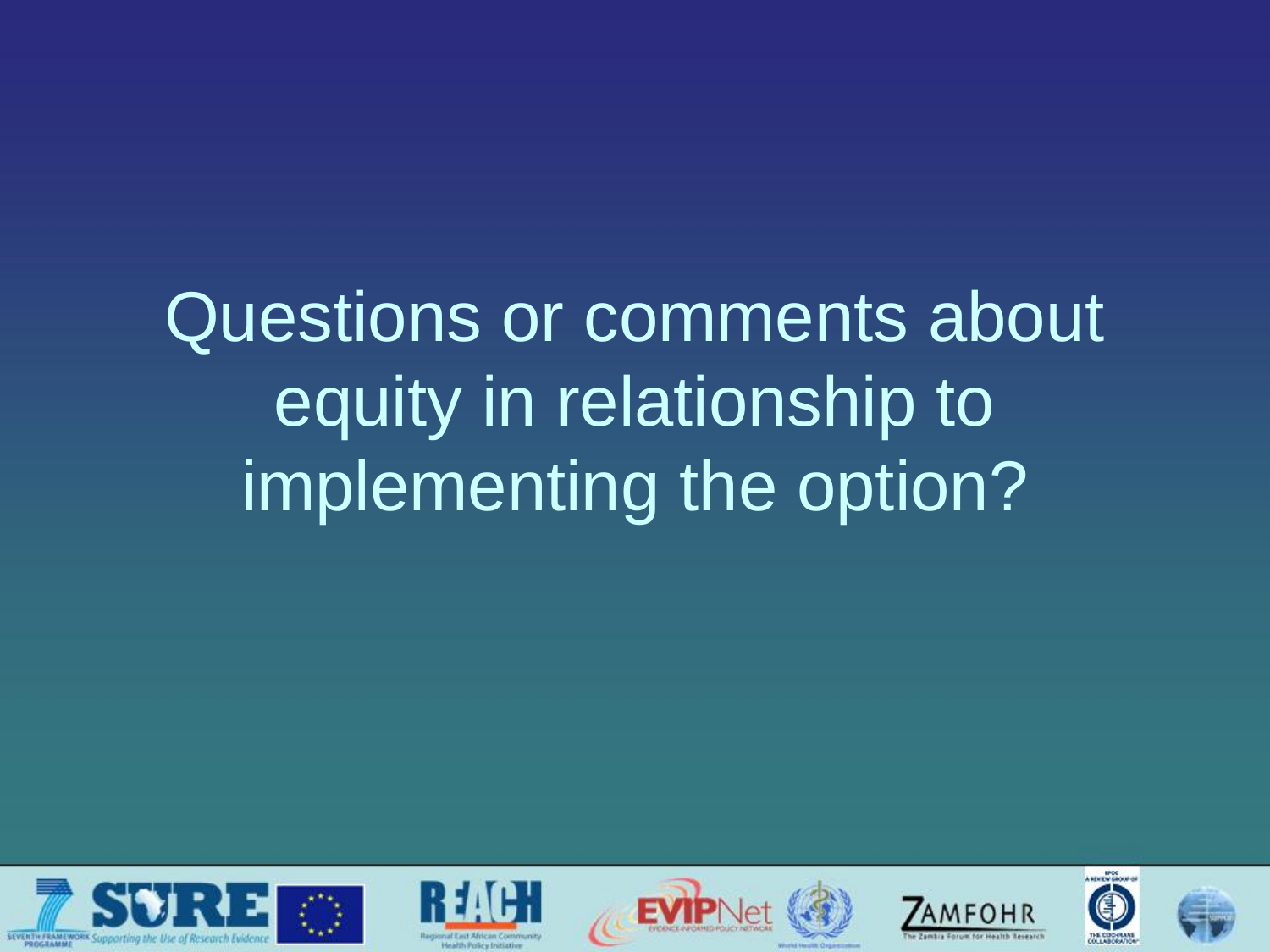

# Questions or comments about equity in relationship to implementing the option?